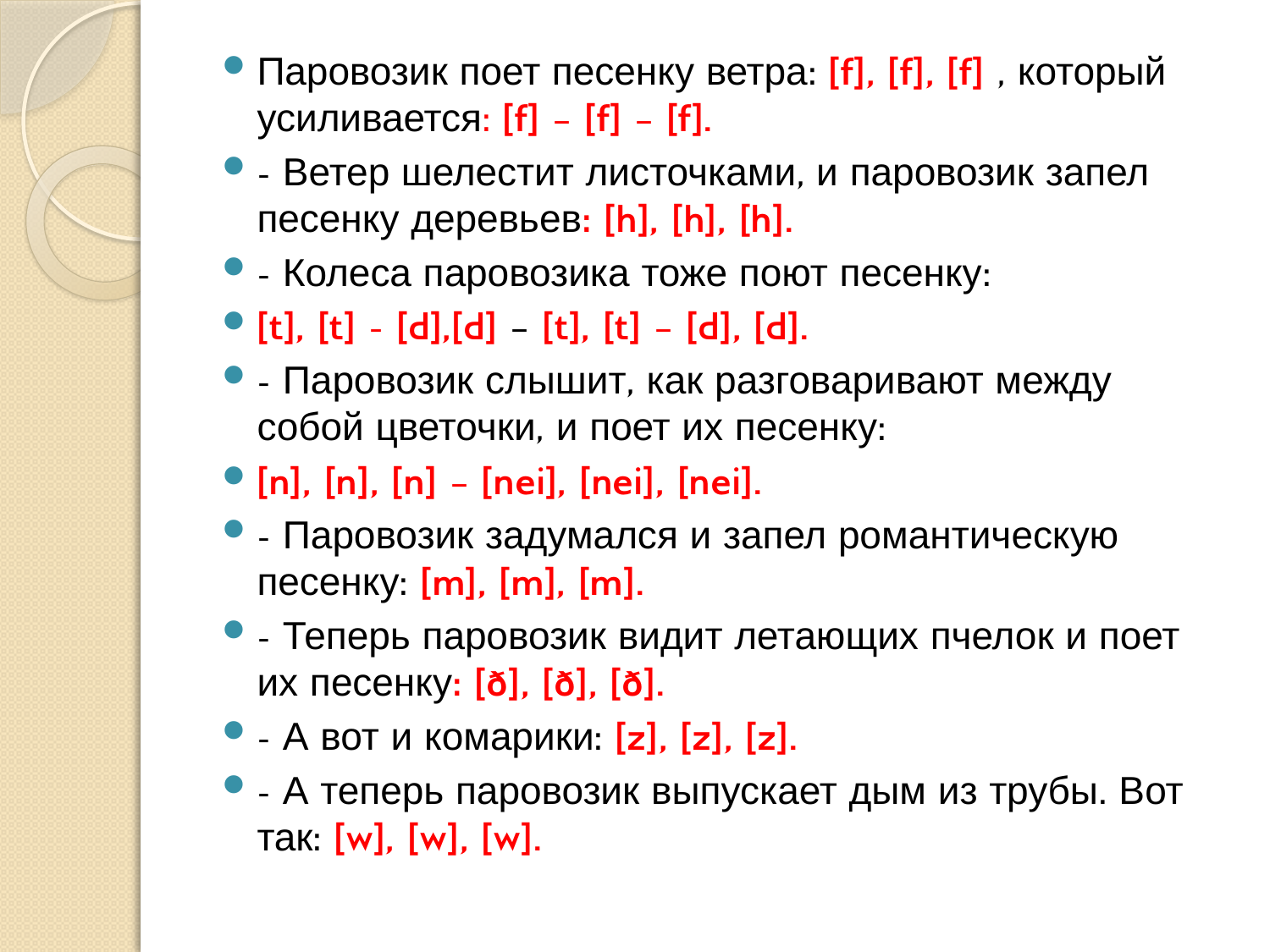

#
Паровозик поет песенку ветра: [f], [f], [f] , который усиливается: [f] – [f] – [f].
- Ветер шелестит листочками, и паровозик запел песенку деревьев: [h], [h], [h].
- Колеса паровозика тоже поют песенку:
[t], [t] - [d],[d] – [t], [t] – [d], [d].
- Паровозик слышит, как разговаривают между собой цветочки, и поет их песенку:
[n], [n], [n] – [nei], [nei], [nei].
- Паровозик задумался и запел романтическую песенку: [m], [m], [m].
- Теперь паровозик видит летающих пчелок и поет их песенку: [ð], [ð], [ð].
- А вот и комарики: [z], [z], [z].
- А теперь паровозик выпускает дым из трубы. Вот так: [w], [w], [w].